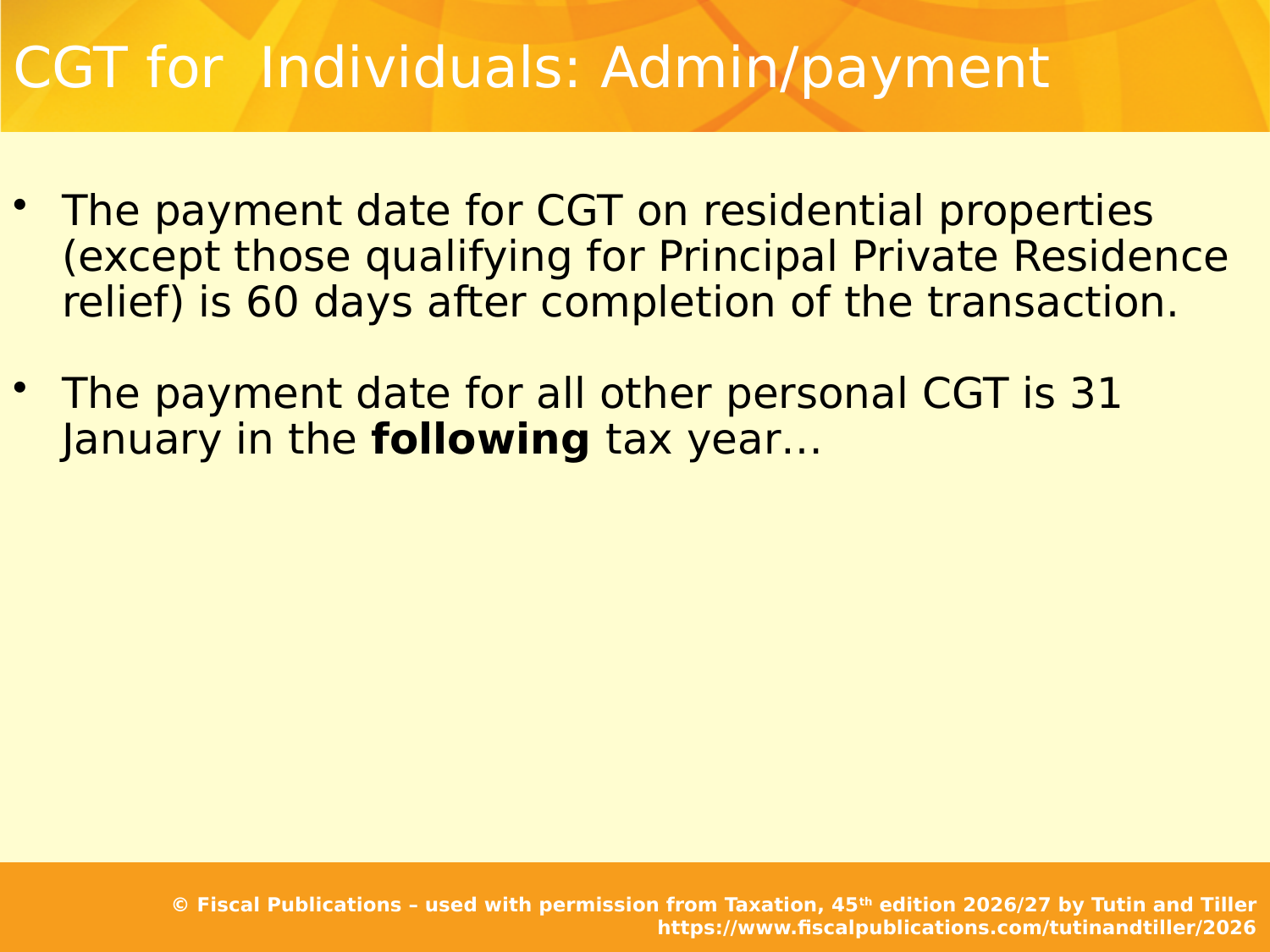

# CGT for  Individuals: Admin/payment

The payment date for CGT on residential properties (except those qualifying for Principal Private Residence relief) is 60 days after completion of the transaction.

The payment date for all other personal CGT is 31 January in the following tax year…